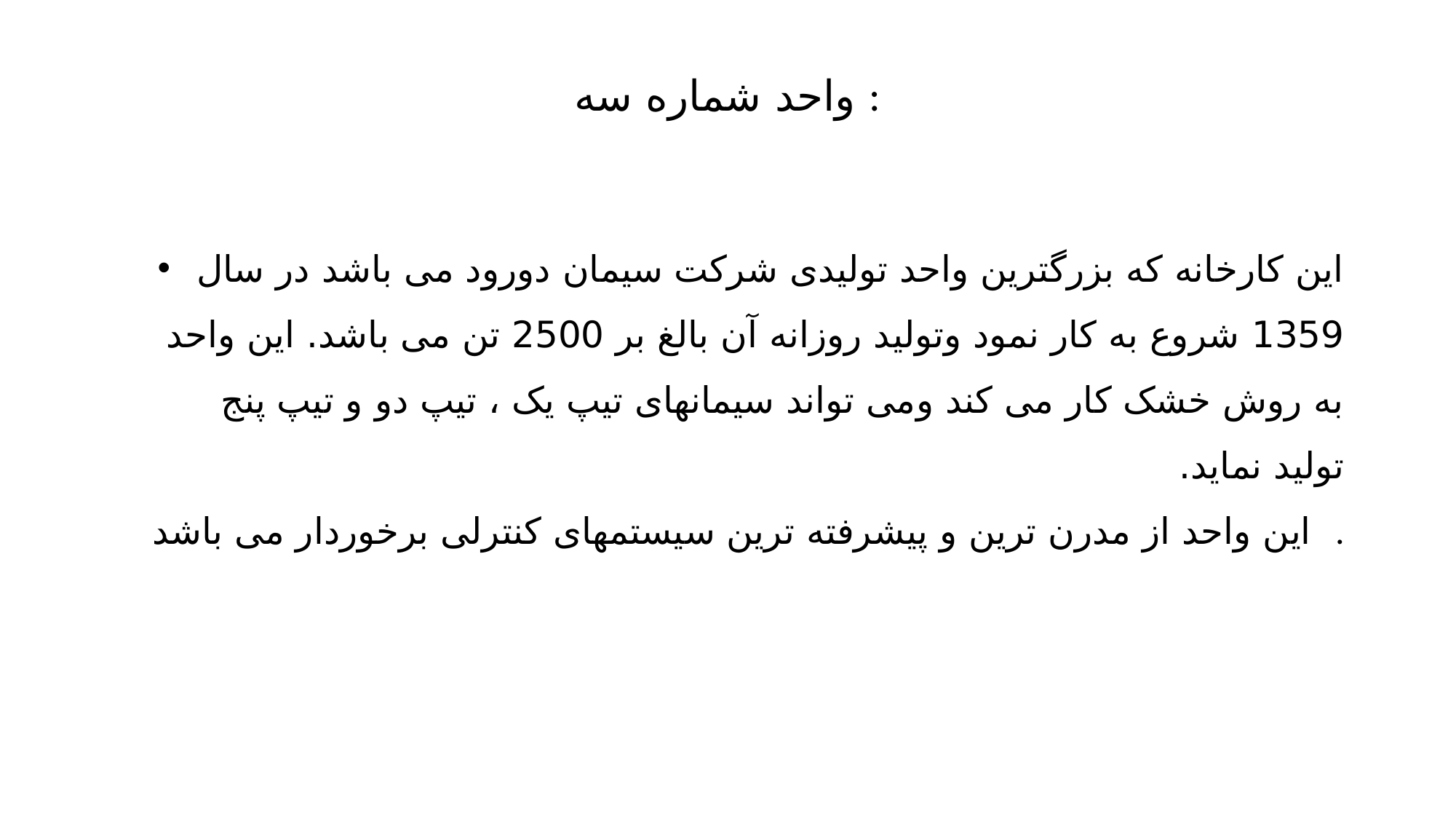

# واحد شماره سه :
 این کارخانه که بزرگترین واحد تولیدی شرکت سیمان دورود می باشد در سال 1359 شروع به کار نمود وتولید روزانه آن بالغ بر 2500 تن می باشد. این واحد به روش خشک کار می کند ومی تواند سیمانهای تیپ یک ، تیپ دو و تیپ پنج تولید نماید.
  این واحد از مدرن ترین و پیشرفته ترین سیستمهای کنترلی برخوردار می باشد.